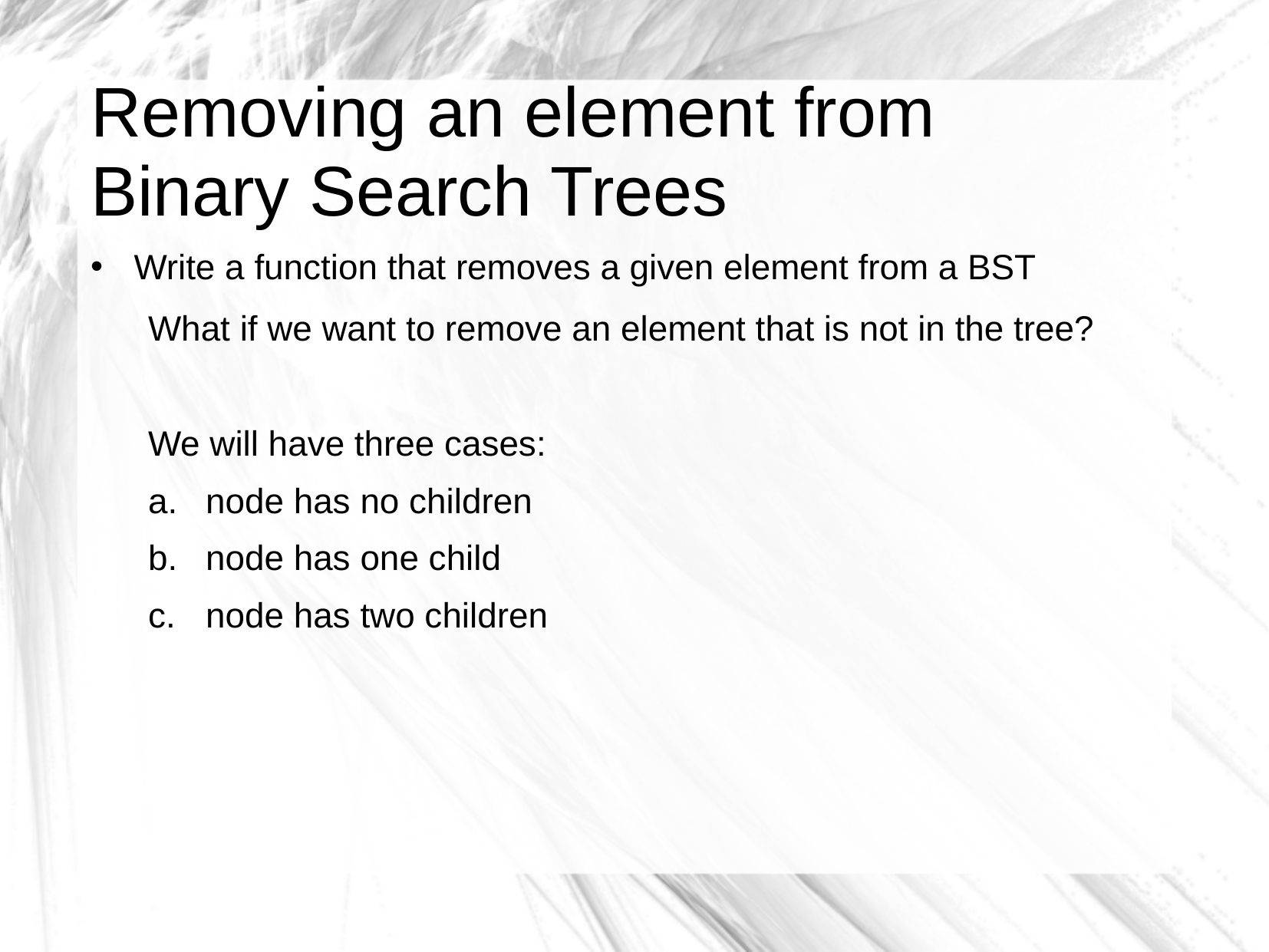

# Removing an element from Binary Search Trees
Write a function that removes a given element from a BST
What if we want to remove an element that is not in the tree?

We will have three cases:
node has no children
node has one child
node has two children